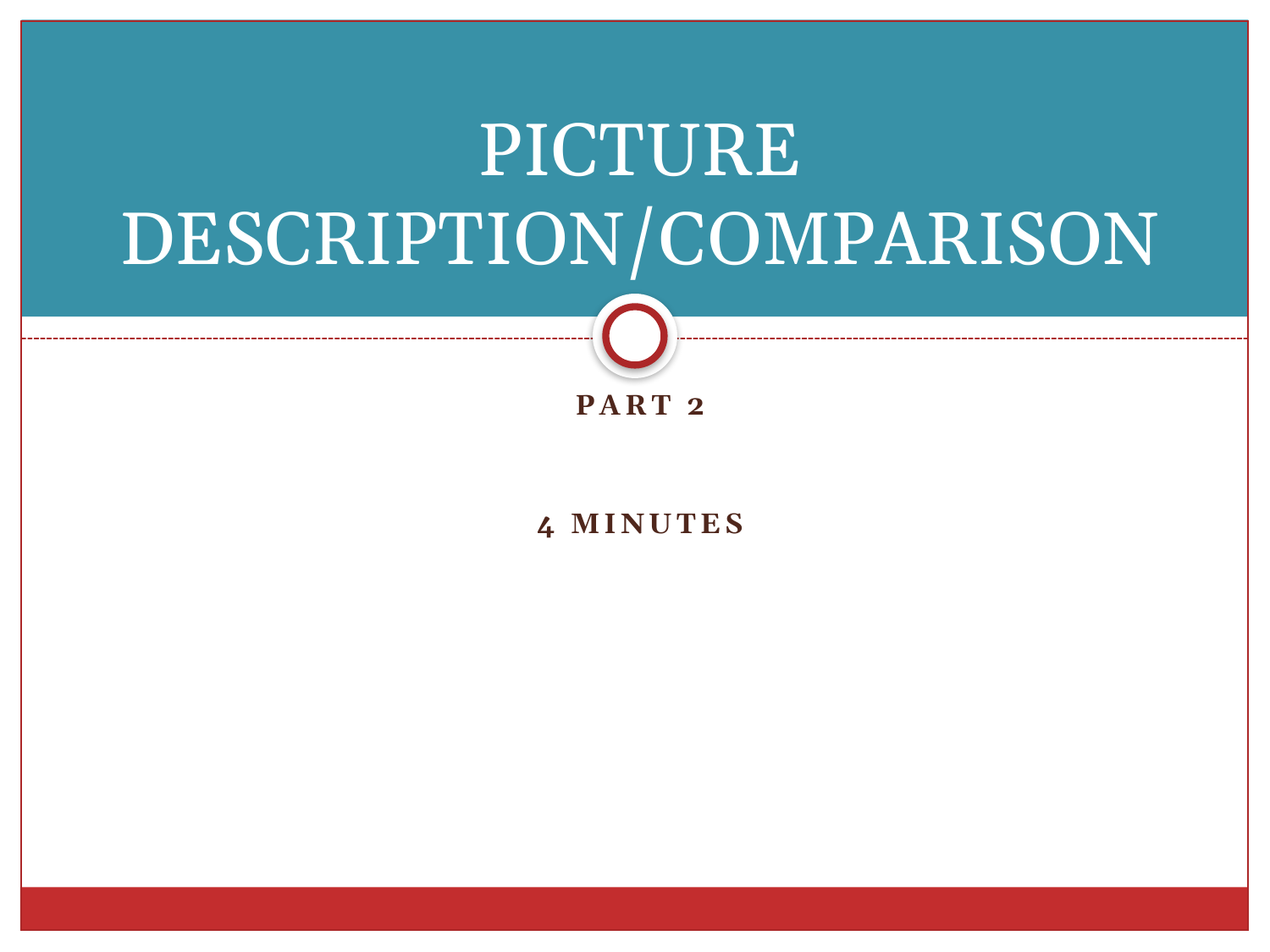

# PICTURE DESCRIPTION/COMPARISON
PART 2

4 MINUTES